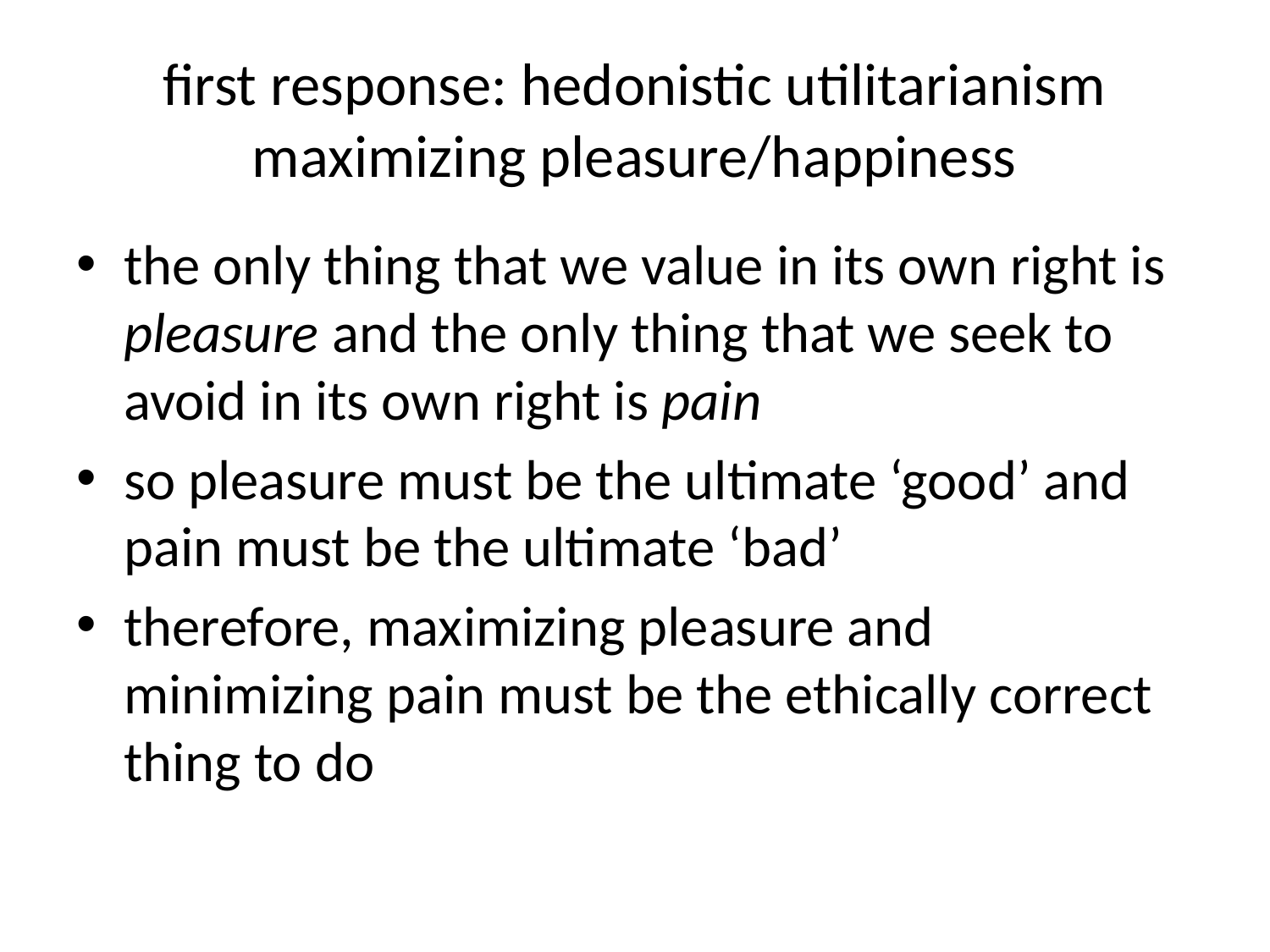

# first response: hedonistic utilitarianism maximizing pleasure/happiness
the only thing that we value in its own right is pleasure and the only thing that we seek to avoid in its own right is pain
so pleasure must be the ultimate ‘good’ and pain must be the ultimate ‘bad’
therefore, maximizing pleasure and minimizing pain must be the ethically correct thing to do